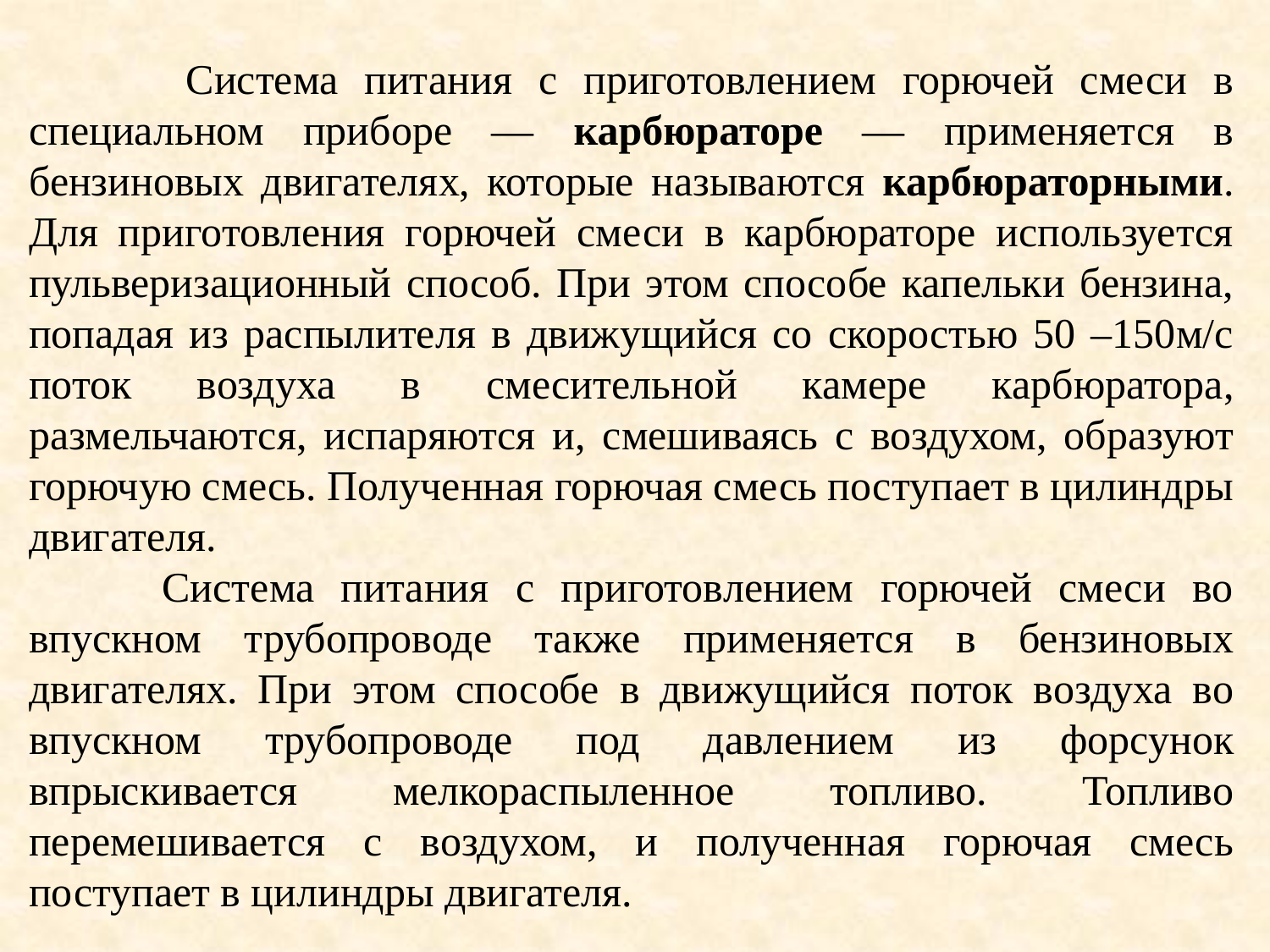

Система питания с приготовлением горючей смеси в специальном приборе — карбюраторе — применяется в бензиновых двигателях, которые называются карбюраторными. Для приготовления горючей смеси в карбюраторе используется пульверизационный способ. При этом способе капельки бензина, попадая из распылителя в движущийся со скоростью 50 –150м/с поток воздуха в смесительной камере карбюратора, размельчаются, испаряются и, смешиваясь с воздухом, образуют горючую смесь. Полученная горючая смесь поступает в цилиндры двигателя.
     Система питания с приготовлением горючей смеси во впускном трубопроводе также применяется в бензиновых двигателях. При этом способе в движущийся поток воздуха во впускном трубопроводе под давлением из форсунок впрыскивается мелкораспыленное топливо. Топливо перемешивается с воздухом, и полученная горючая смесь поступает в цилиндры двигателя.